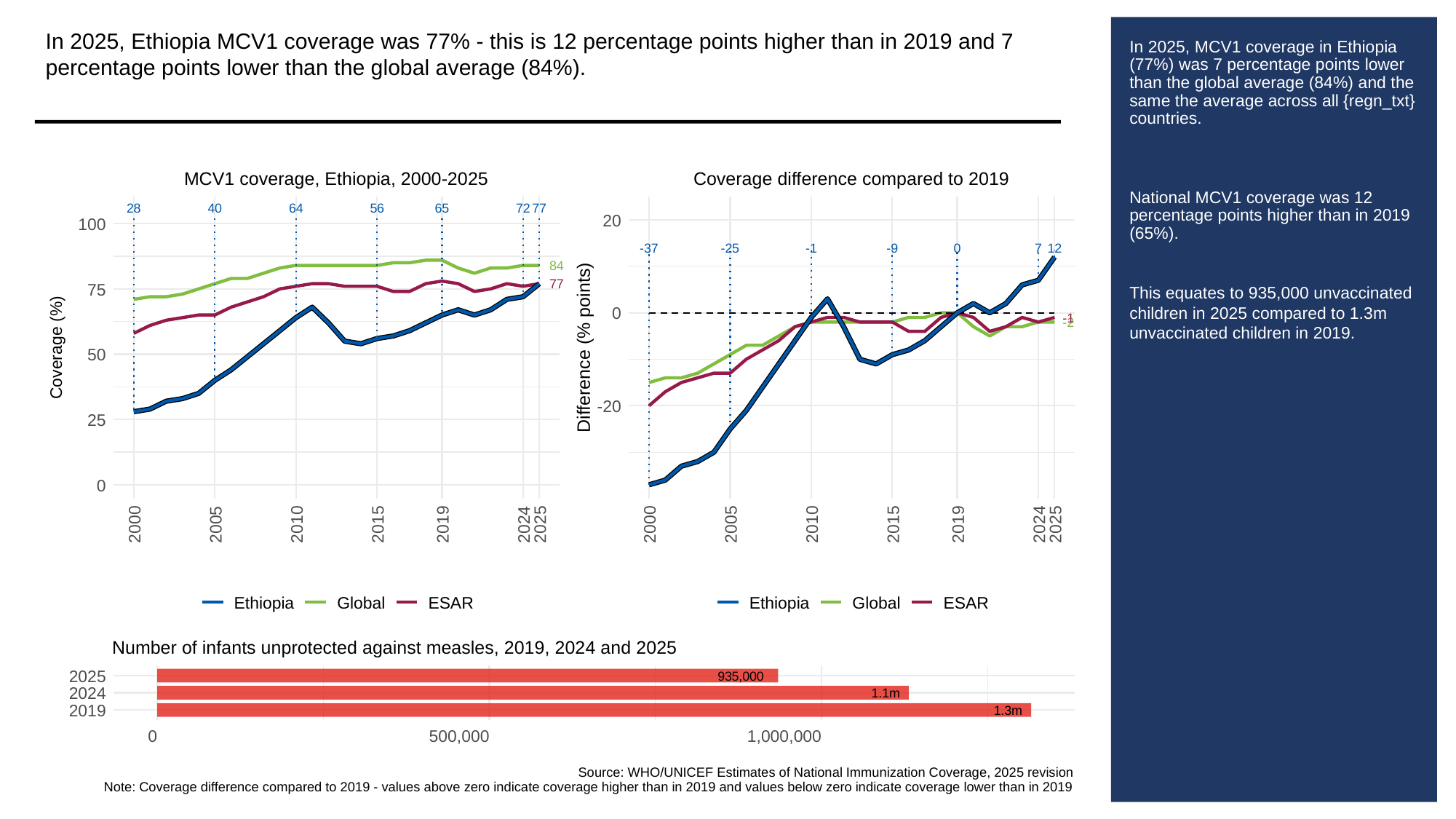

In 2025, Ethiopia MCV1 coverage was 77% - this is 12 percentage points higher than in 2019 and 7 percentage points lower than the global average (84%).
# In 2025, MCV1 coverage in Ethiopia (77%) was 7 percentage points lower than the global average (84%) and the same the average across all {regn_txt} countries.

National MCV1 coverage was 12 percentage points higher than in 2019 (65%).

This equates to 935,000 unvaccinated children in 2025 compared to 1.3m unvaccinated children in 2019.

MCV1 coverage, Ethiopia, 2000-2025
Coverage difference compared to 2019

28
40
64
56
65
72
77
20
100

-37
-25
-1
-9
0
7
12

84

77

75

0

-1
-2

Difference (% points)
Coverage (%)
50

-20

25

0

2000
2005
2010
2015
2019
2024
2025
2000
2005
2010
2015
2019
2024
2025
Ethiopia
Global
ESAR
Ethiopia
Global
ESAR

Number of infants unprotected against measles, 2019, 2024 and 2025

2025
935,000

2024
1.1m

2019
1.3m

0
500,000
1,000,000
Source: WHO/UNICEF Estimates of National Immunization Coverage, 2025 revision
Note: Coverage difference compared to 2019 - values above zero indicate coverage higher than in 2019 and values below zero indicate coverage lower than in 2019